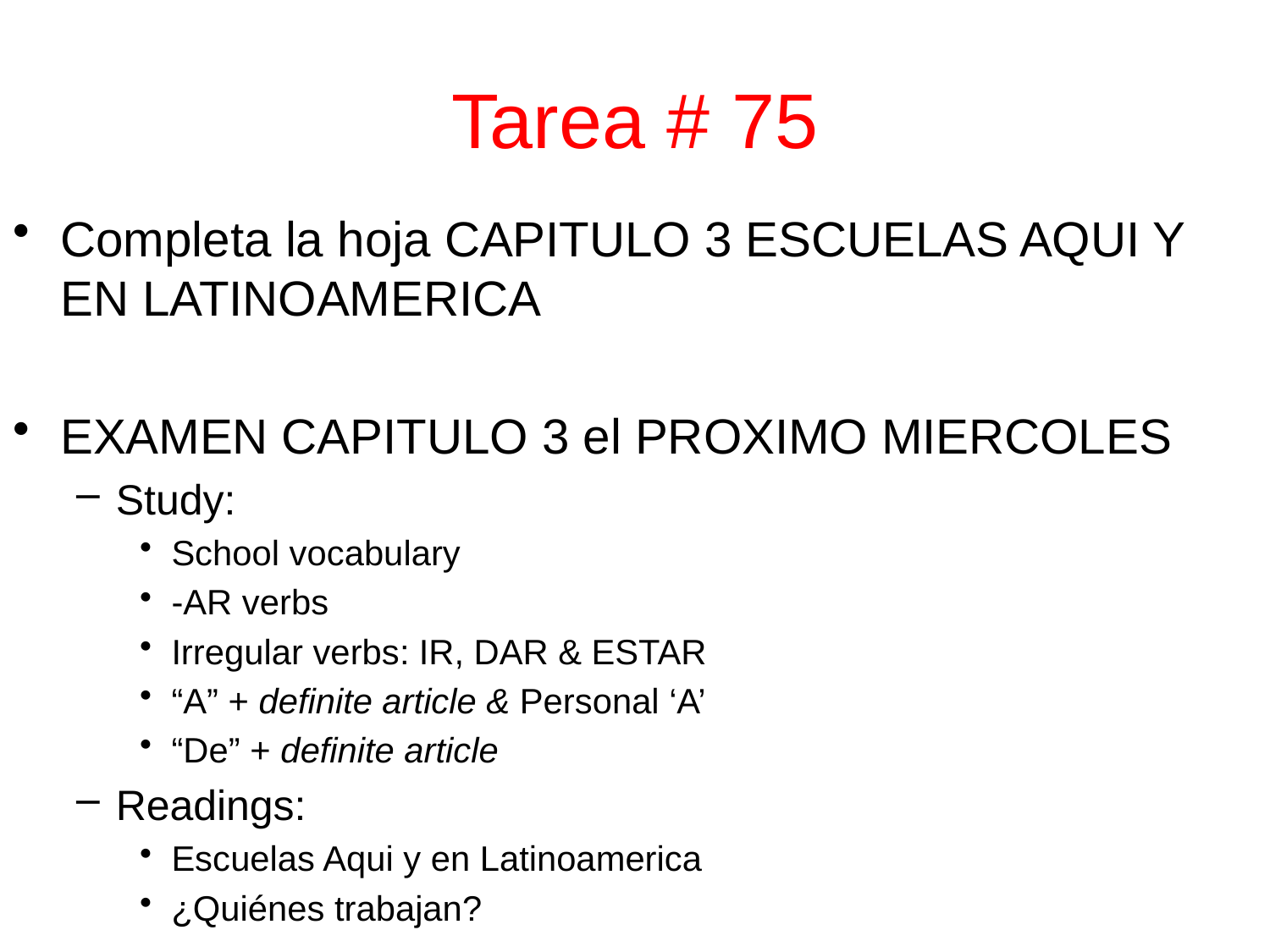

# Tarea # 75
Completa la hoja CAPITULO 3 ESCUELAS AQUI Y EN LATINOAMERICA

EXAMEN CAPITULO 3 el PROXIMO MIERCOLES
Study:
School vocabulary
-AR verbs
Irregular verbs: IR, DAR & ESTAR
“A” + definite article & Personal ‘A’
“De” + definite article
Readings:
Escuelas Aqui y en Latinoamerica
¿Quiénes trabajan?